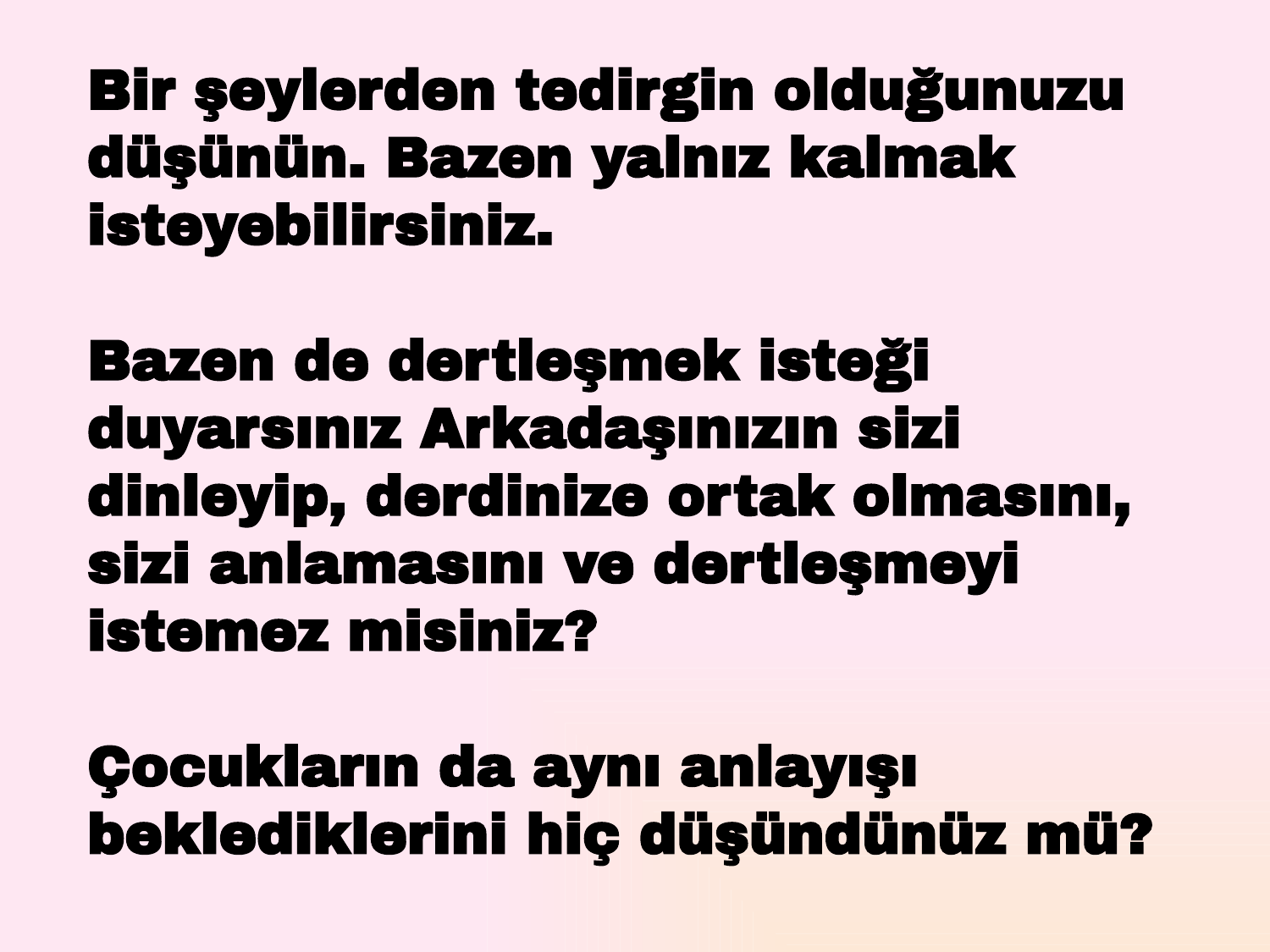

Bir şeylerden tedirgin olduğunuzu düşünün. Bazen yalnız kalmak isteyebilirsiniz.

Bazen de dertleşmek isteği duyarsınız Arkadaşınızın sizi dinleyip, derdinize ortak olmasını, sizi anlamasını ve dertleşmeyi istemez misiniz?

Çocukların da aynı anlayışı beklediklerini hiç düşündünüz mü?